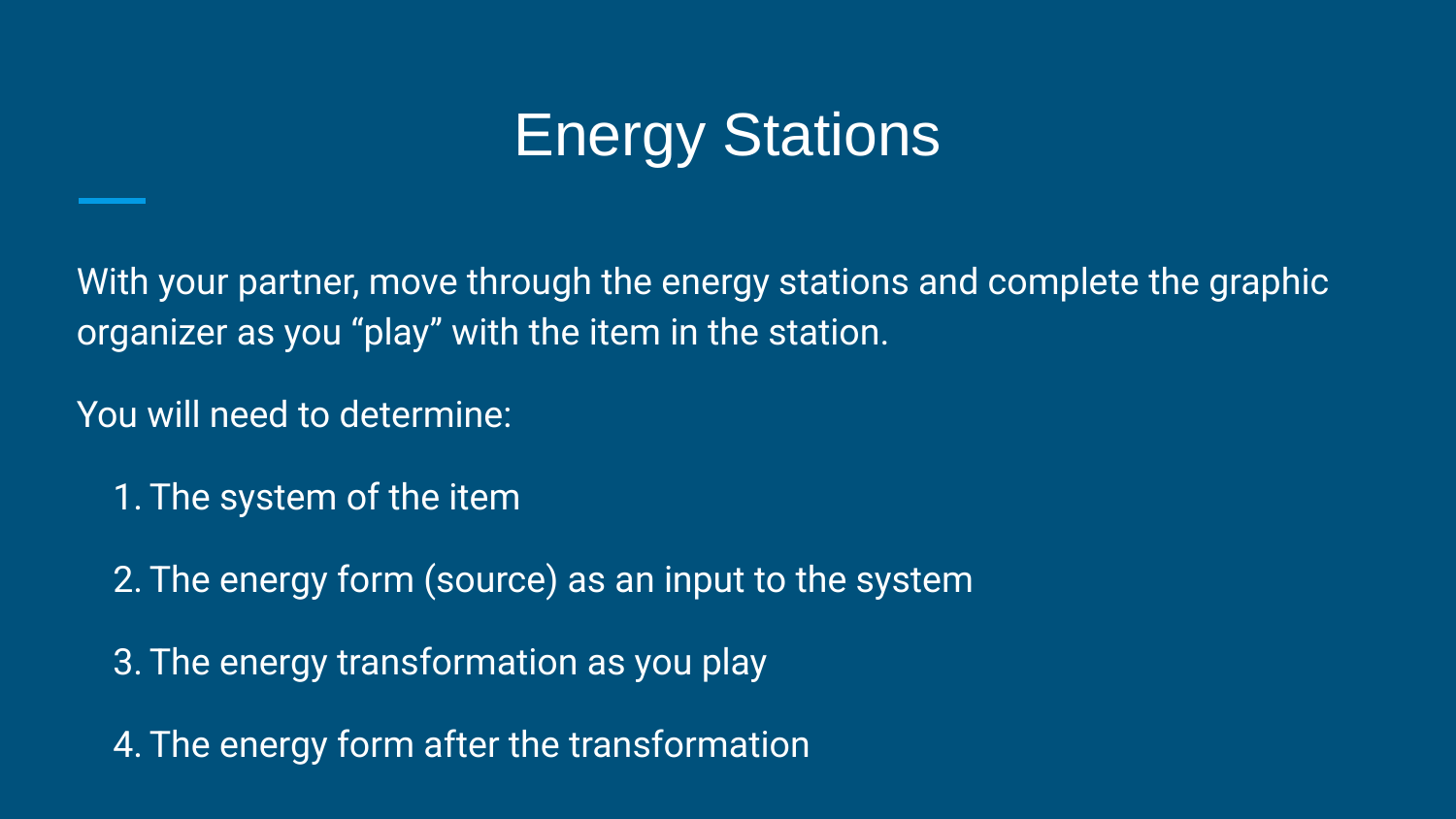

# Energy Stations
With your partner, move through the energy stations and complete the graphic organizer as you “play” with the item in the station.
You will need to determine:
The system of the item
The energy form (source) as an input to the system
The energy transformation as you play
The energy form after the transformation